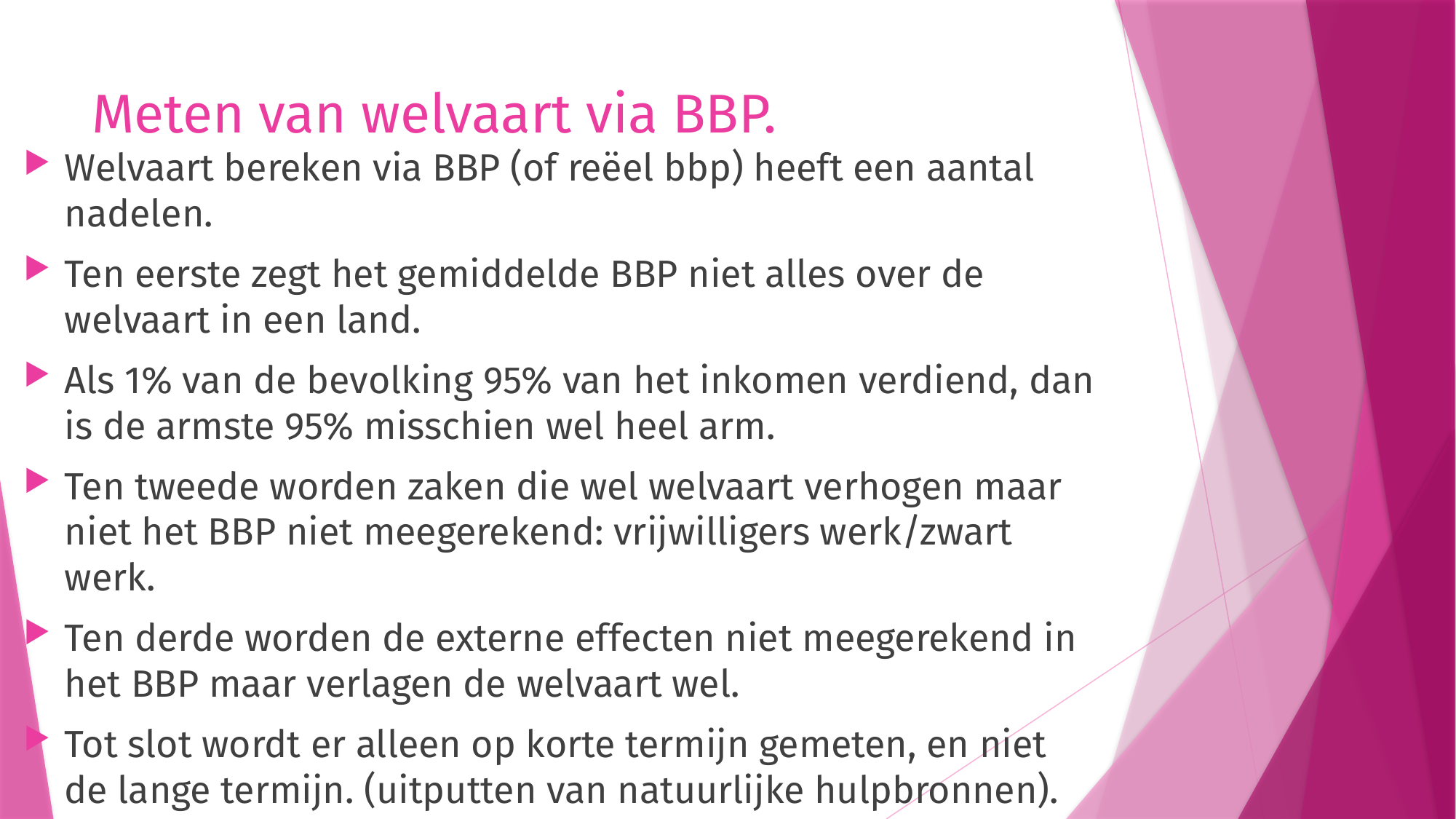

# Meten van welvaart via BBP.
Welvaart bereken via BBP (of reëel bbp) heeft een aantal nadelen.
Ten eerste zegt het gemiddelde BBP niet alles over de welvaart in een land.
Als 1% van de bevolking 95% van het inkomen verdiend, dan is de armste 95% misschien wel heel arm.
Ten tweede worden zaken die wel welvaart verhogen maar niet het BBP niet meegerekend: vrijwilligers werk/zwart werk.
Ten derde worden de externe effecten niet meegerekend in het BBP maar verlagen de welvaart wel.
Tot slot wordt er alleen op korte termijn gemeten, en niet de lange termijn. (uitputten van natuurlijke hulpbronnen).